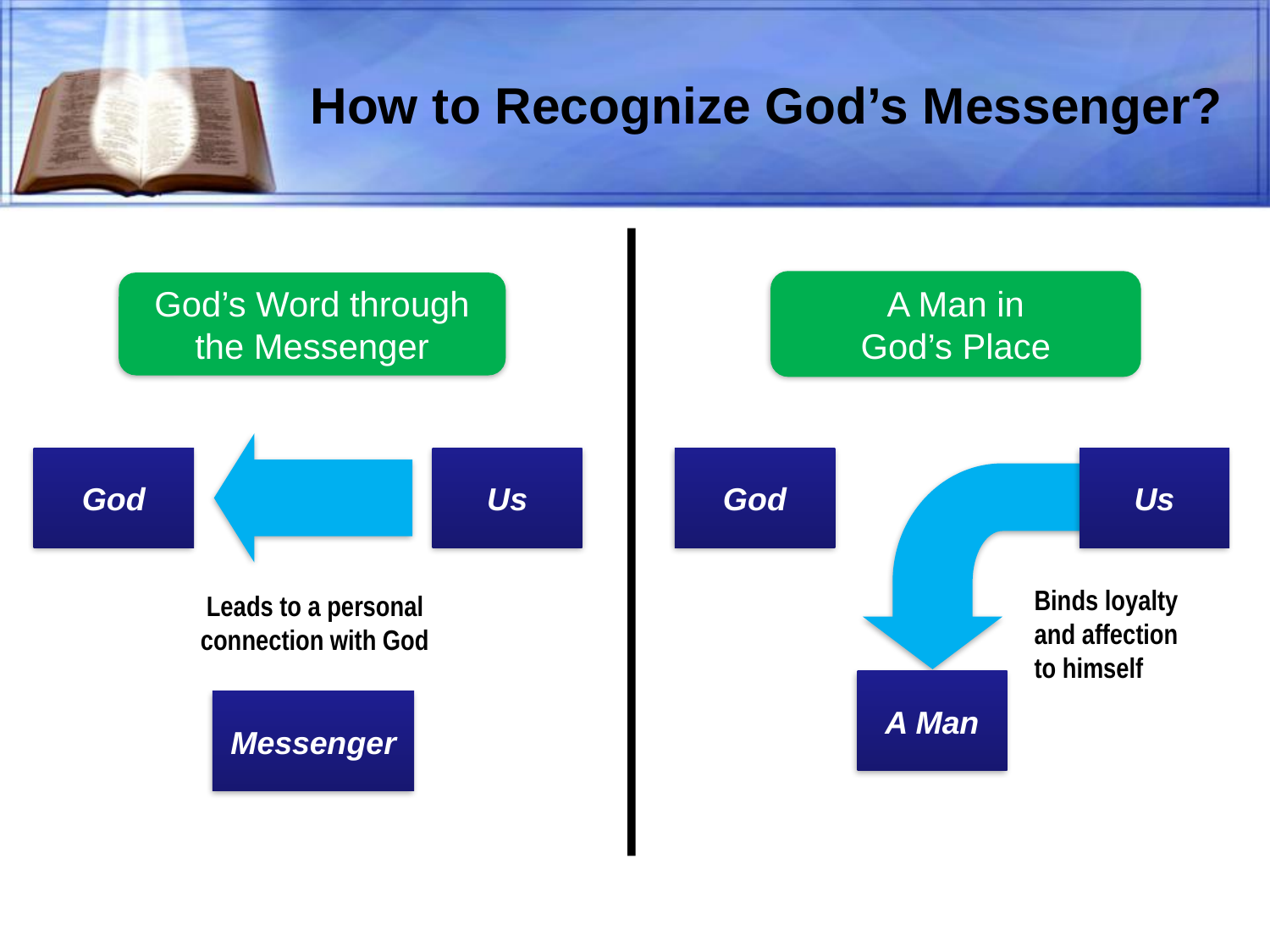

# How to Recognize God’s Messenger?

A Man in
God’s Place
God’s Word through the Messenger

God
Us
God
Us
Binds loyalty and affection to himself
Leads to a personal connection with God
A Man
Messenger